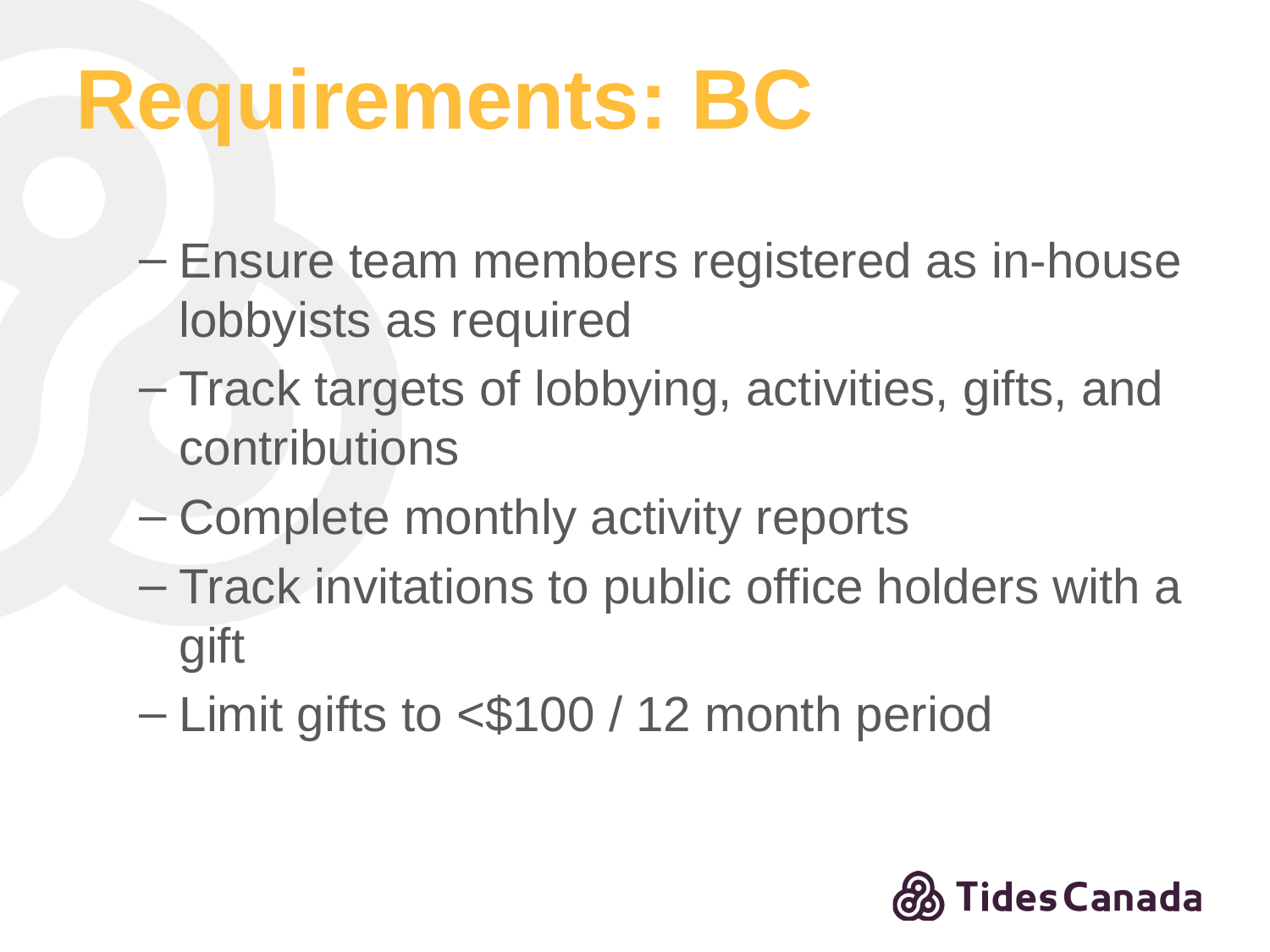

# Requirements: BC
Ensure team members registered as in-house lobbyists as required
Track targets of lobbying, activities, gifts, and contributions
Complete monthly activity reports
Track invitations to public office holders with a gift
Limit gifts to <$100 / 12 month period